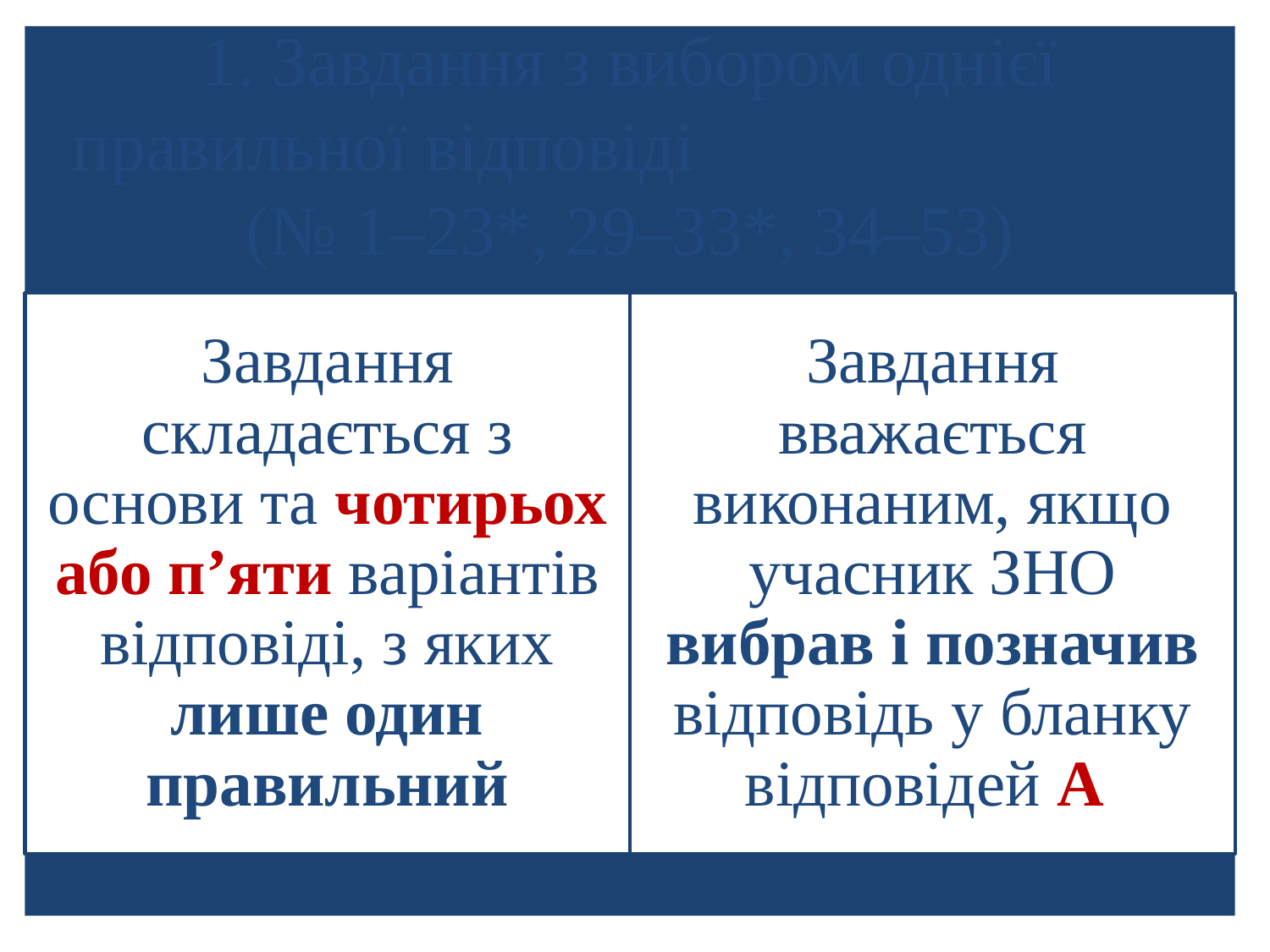

1. Завдання з вибором однієї правильної відповіді                             (№ 1–23*, 29–33*, 34–53)

Завдання складається з основи та чотирьох або п’яти варіантів відповіді, з яких лише один правильний
Завдання вважається виконаним, якщо учасник ЗНО вибрав і позначив відповідь у бланку відповідей А